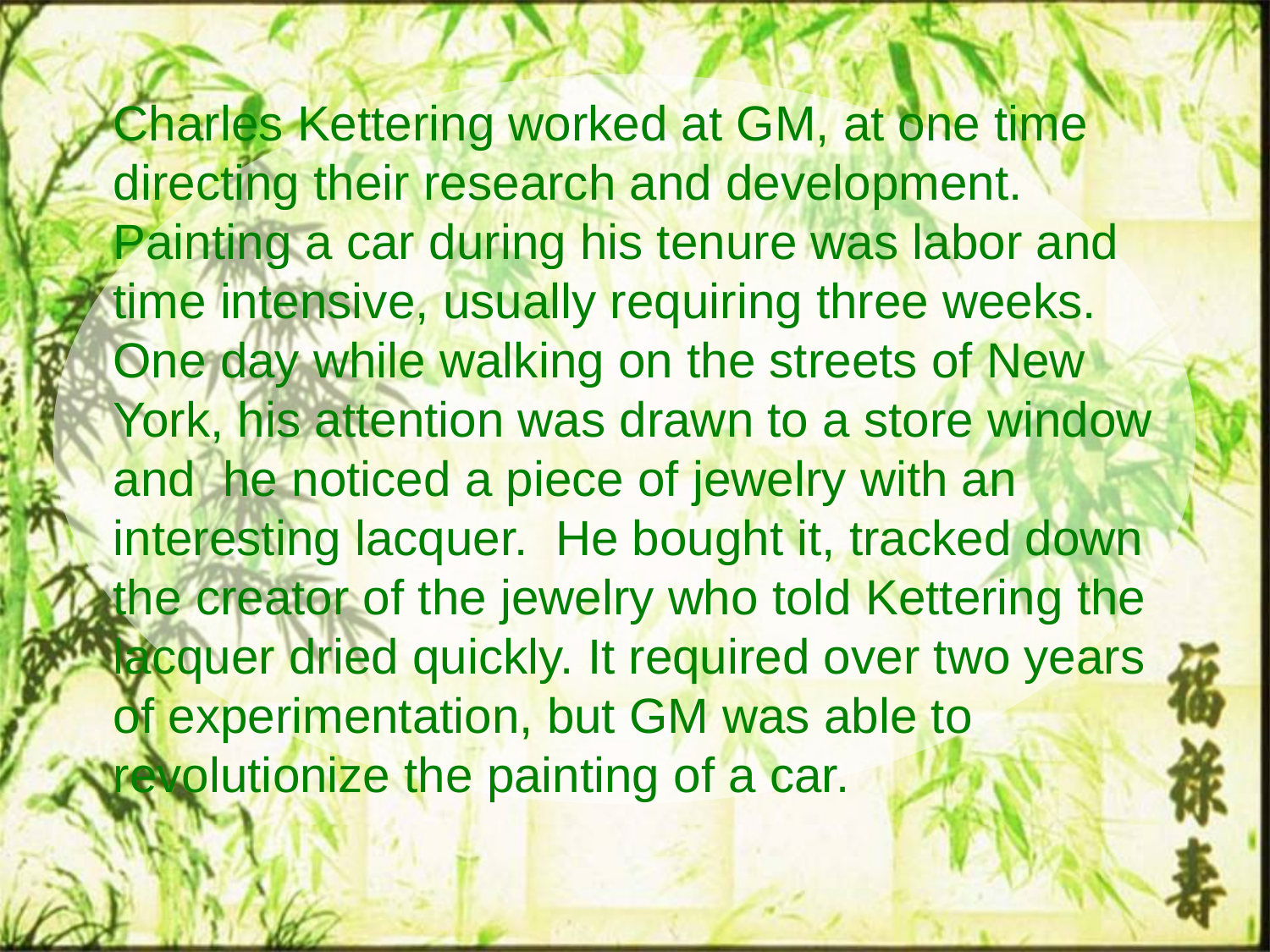

Charles Kettering worked at GM, at one time directing their research and development. Painting a car during his tenure was labor and time intensive, usually requiring three weeks. One day while walking on the streets of New York, his attention was drawn to a store window and  he noticed a piece of jewelry with an interesting lacquer.  He bought it, tracked down the creator of the jewelry who told Kettering the lacquer dried quickly. It required over two years of experimentation, but GM was able to revolutionize the painting of a car.